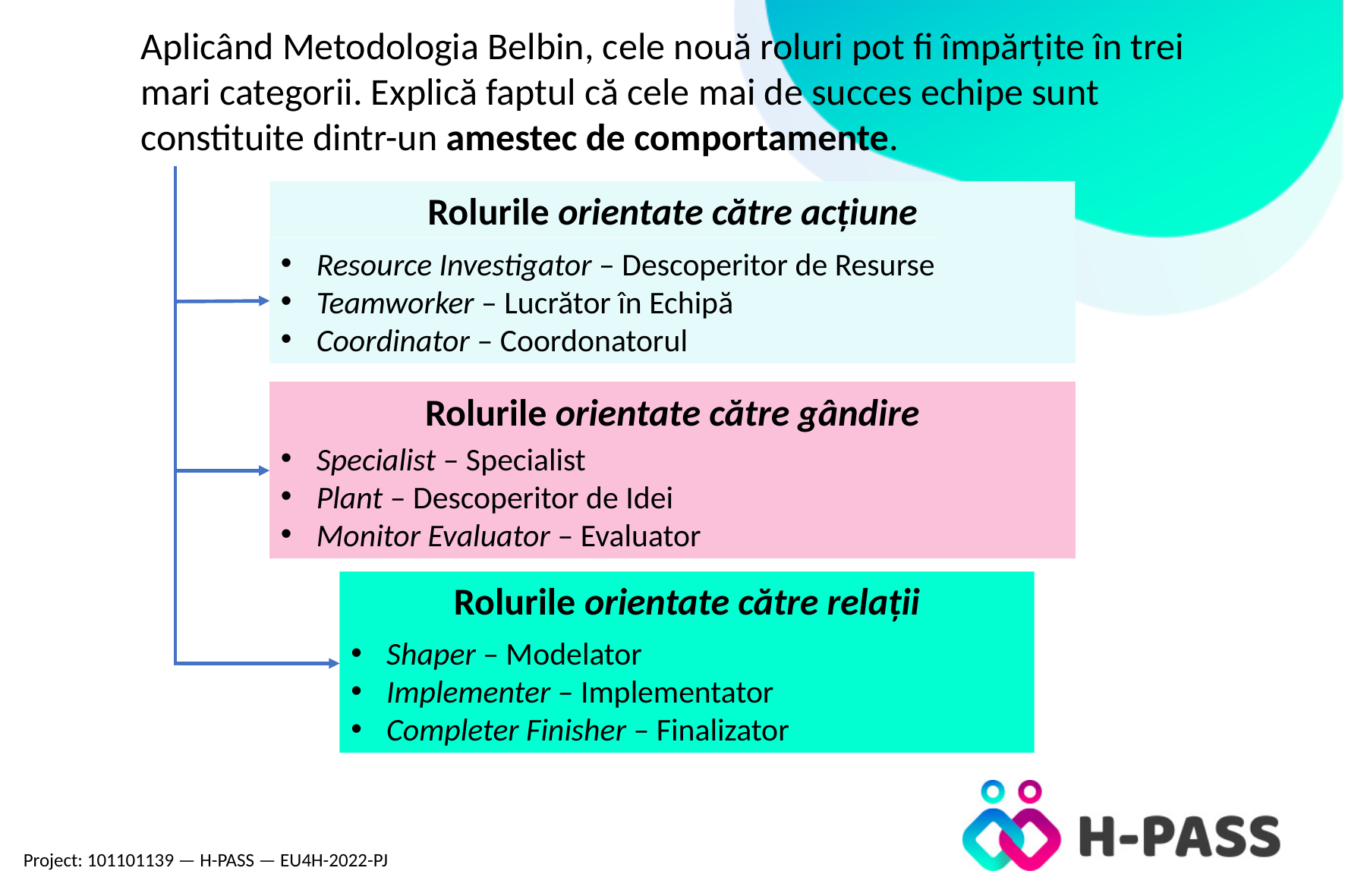

Aplicând Metodologia Belbin, cele nouă roluri pot fi împărțite în trei mari categorii. Explică faptul că cele mai de succes echipe sunt constituite dintr-un amestec de comportamente.
Rolurile orientate către acțiune
Resource Investigator – Descoperitor de Resurse
Teamworker – Lucrător în Echipă
Coordinator – Coordonatorul
Rolurile orientate către gândire
Specialist – Specialist
Plant – Descoperitor de Idei
Monitor Evaluator – Evaluator
Rolurile orientate către relații
Shaper – Modelator
Implementer – Implementator
Completer Finisher – Finalizator

Project: 101101139 — H-PASS — EU4H-2022-PJ